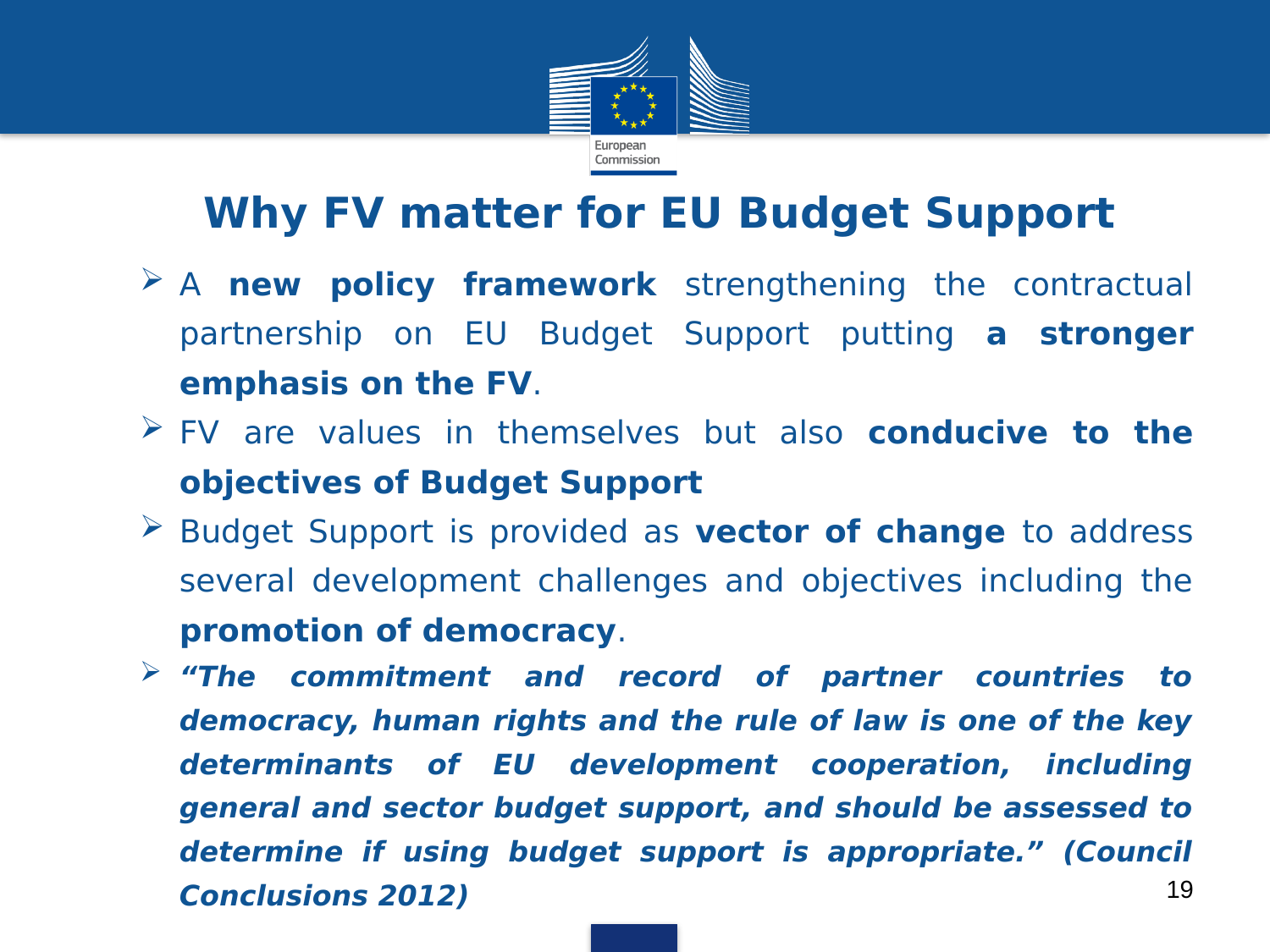

# Why FV matter for EU Budget Support
A new policy framework strengthening the contractual partnership on EU Budget Support putting a stronger emphasis on the FV.
FV are values in themselves but also conducive to the objectives of Budget Support
Budget Support is provided as vector of change to address several development challenges and objectives including the promotion of democracy.
“The commitment and record of partner countries to democracy, human rights and the rule of law is one of the key determinants of EU development cooperation, including general and sector budget support, and should be assessed to determine if using budget support is appropriate.” (Council Conclusions 2012)

19